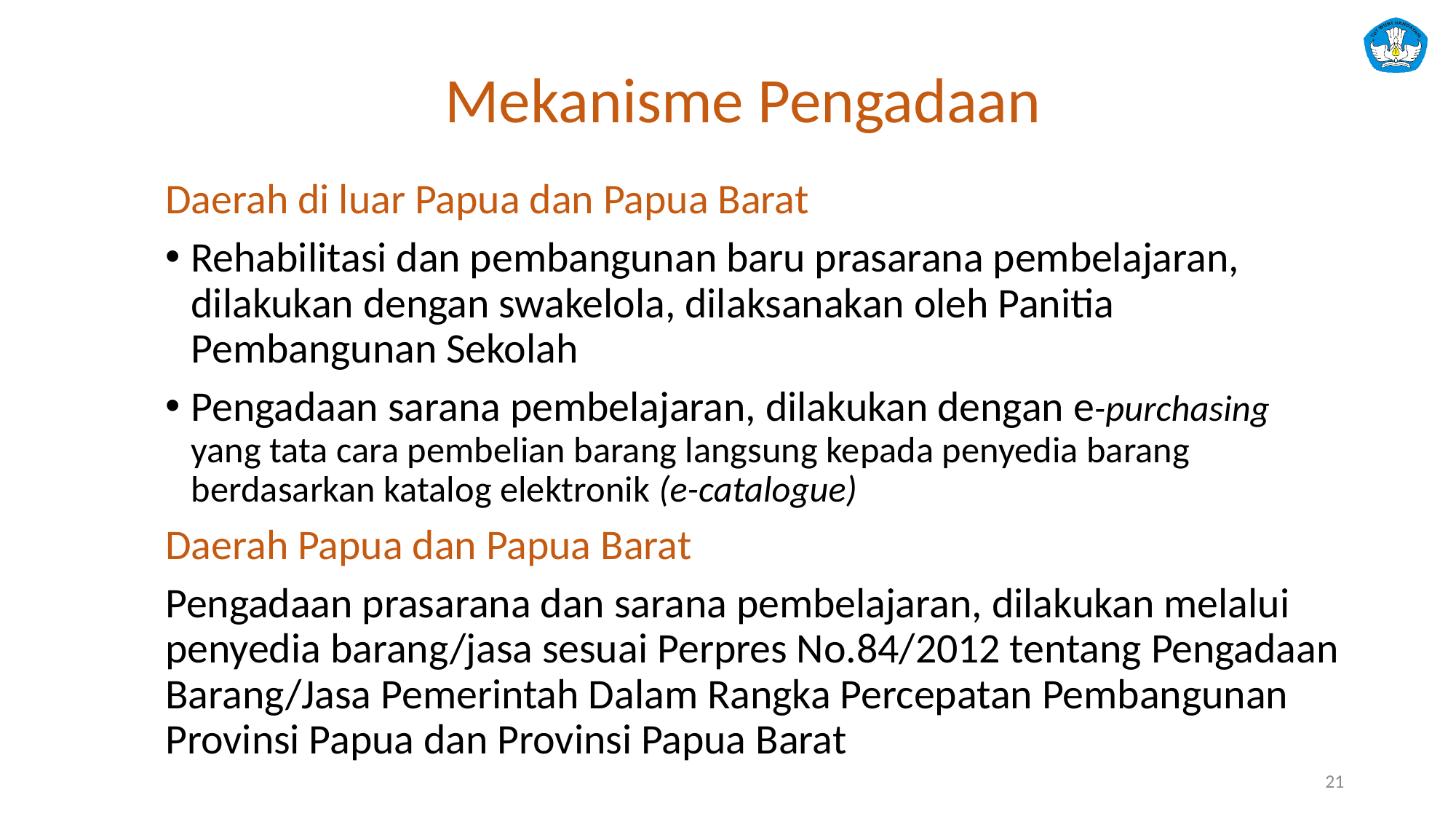

# Mekanisme Pengadaan
Daerah di luar Papua dan Papua Barat
Rehabilitasi dan pembangunan baru prasarana pembelajaran, dilakukan dengan swakelola, dilaksanakan oleh Panitia Pembangunan Sekolah
Pengadaan sarana pembelajaran, dilakukan dengan e-purchasing yang tata cara pembelian barang langsung kepada penyedia barang berdasarkan katalog elektronik (e-catalogue)
Daerah Papua dan Papua Barat
Pengadaan prasarana dan sarana pembelajaran, dilakukan melalui penyedia barang/jasa sesuai Perpres No.84/2012 tentang Pengadaan Barang/Jasa Pemerintah Dalam Rangka Percepatan Pembangunan Provinsi Papua dan Provinsi Papua Barat

21